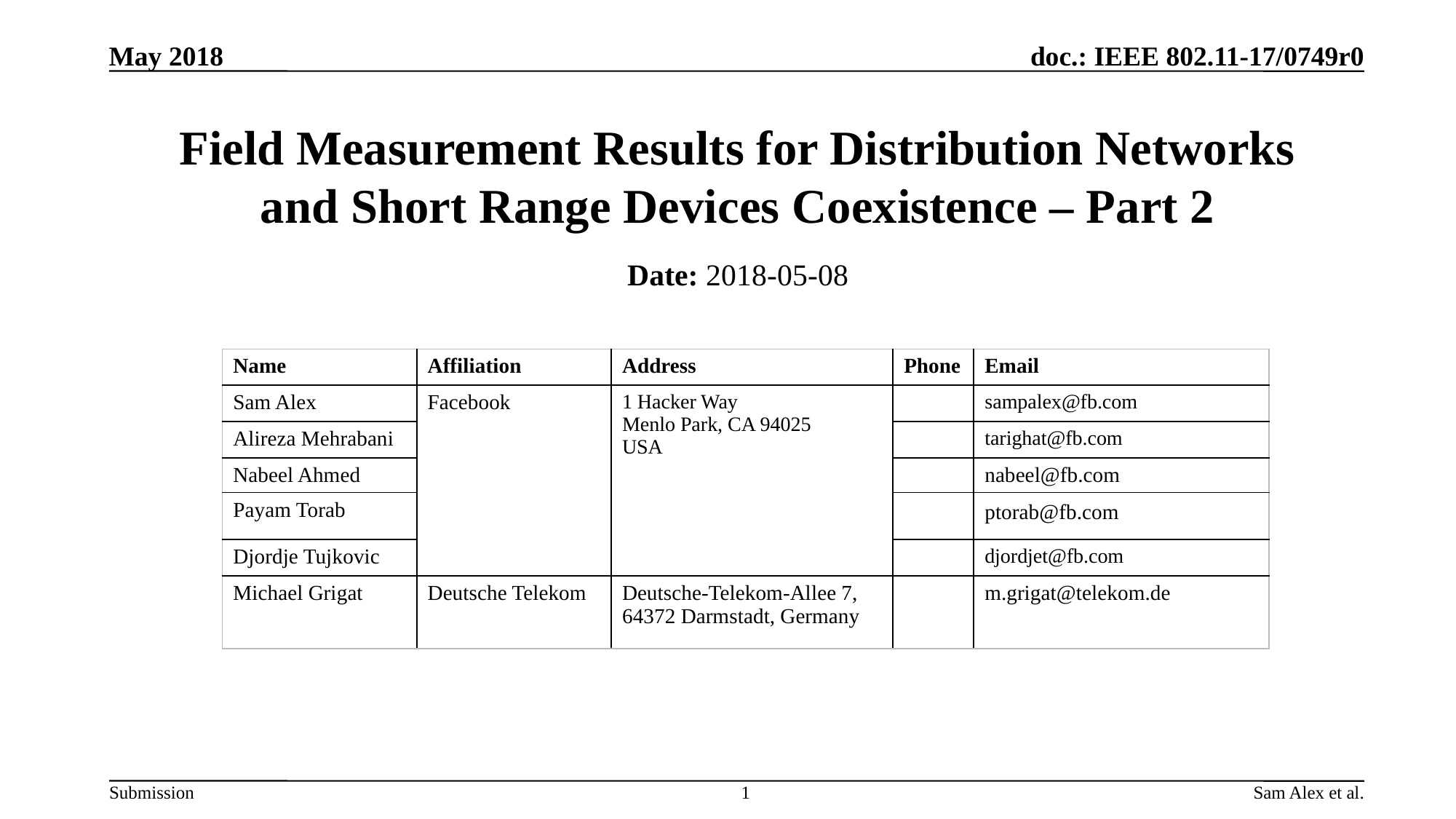

May 2018
# Field Measurement Results for Distribution Networks and Short Range Devices Coexistence – Part 2
Date: 2018-05-08
| Name | Affiliation | Address | Phone | Email |
| --- | --- | --- | --- | --- |
| Sam Alex | Facebook | 1 Hacker Way Menlo Park, CA 94025 USA |  | sampalex@fb.com |
| Alireza Mehrabani |  |  |  | tarighat@fb.com |
| Nabeel Ahmed |  |  |  | nabeel@fb.com |
| Payam Torab |  |  |  | ptorab@fb.com |
| Djordje Tujkovic |  |  |  | djordjet@fb.com |
| Michael Grigat | Deutsche Telekom | Deutsche-Telekom-Allee 7, 64372 Darmstadt, Germany |  | m.grigat@telekom.de |
1
Sam Alex et al.